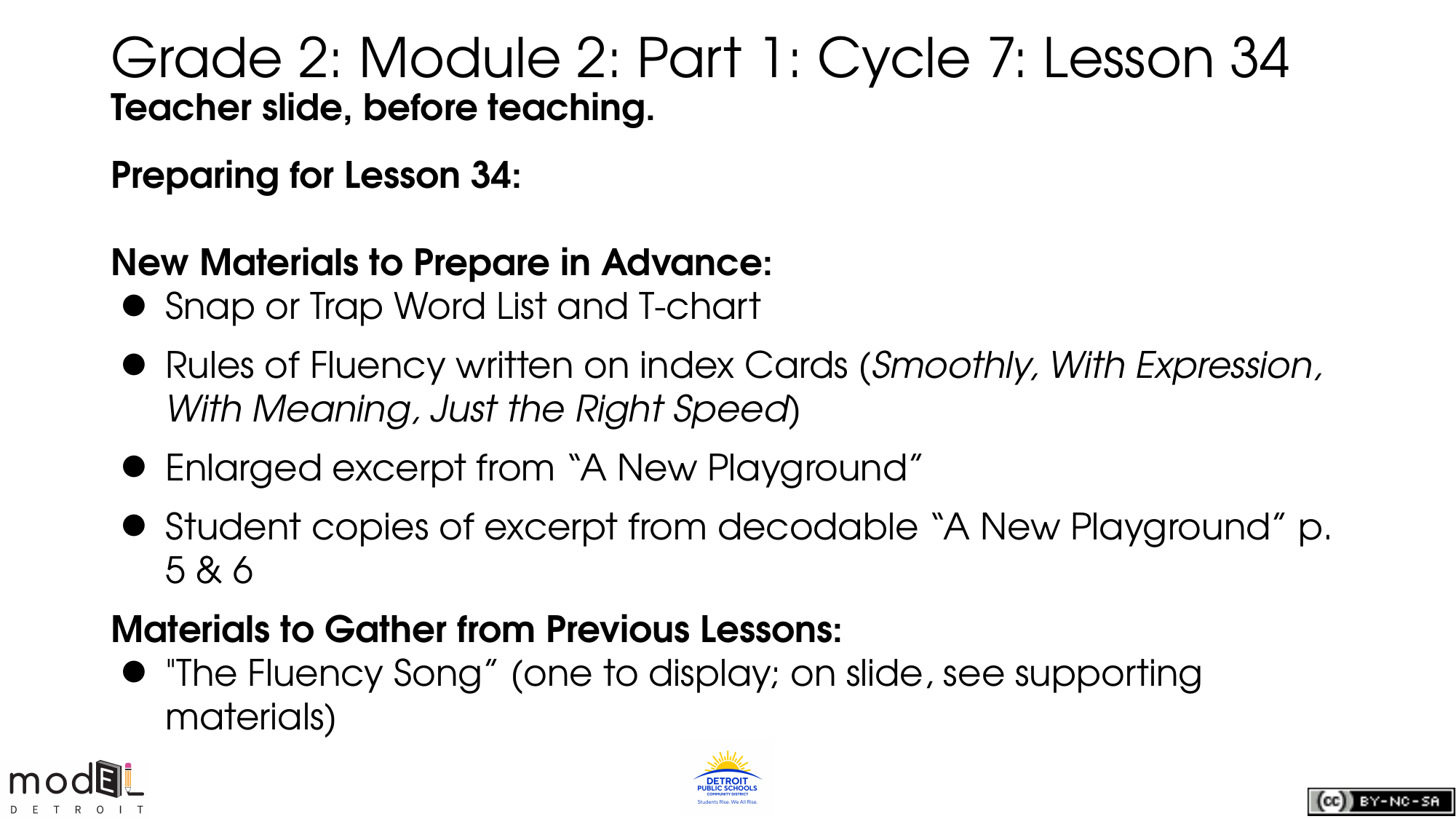

# Grade 2: Module 2: Part 1: Cycle 7: Lesson 34
Teacher slide, before teaching.
Preparing for Lesson 34:

New Materials to Prepare in Advance:
Snap or Trap Word List and T-chart
Rules of Fluency written on index Cards (Smoothly, With Expression, With Meaning, Just the Right Speed)
Enlarged excerpt from “A New Playground”
Student copies of excerpt from decodable “A New Playground” p. 5 & 6
Materials to Gather from Previous Lessons:
"The Fluency Song” (one to display; on slide, see supporting materials)